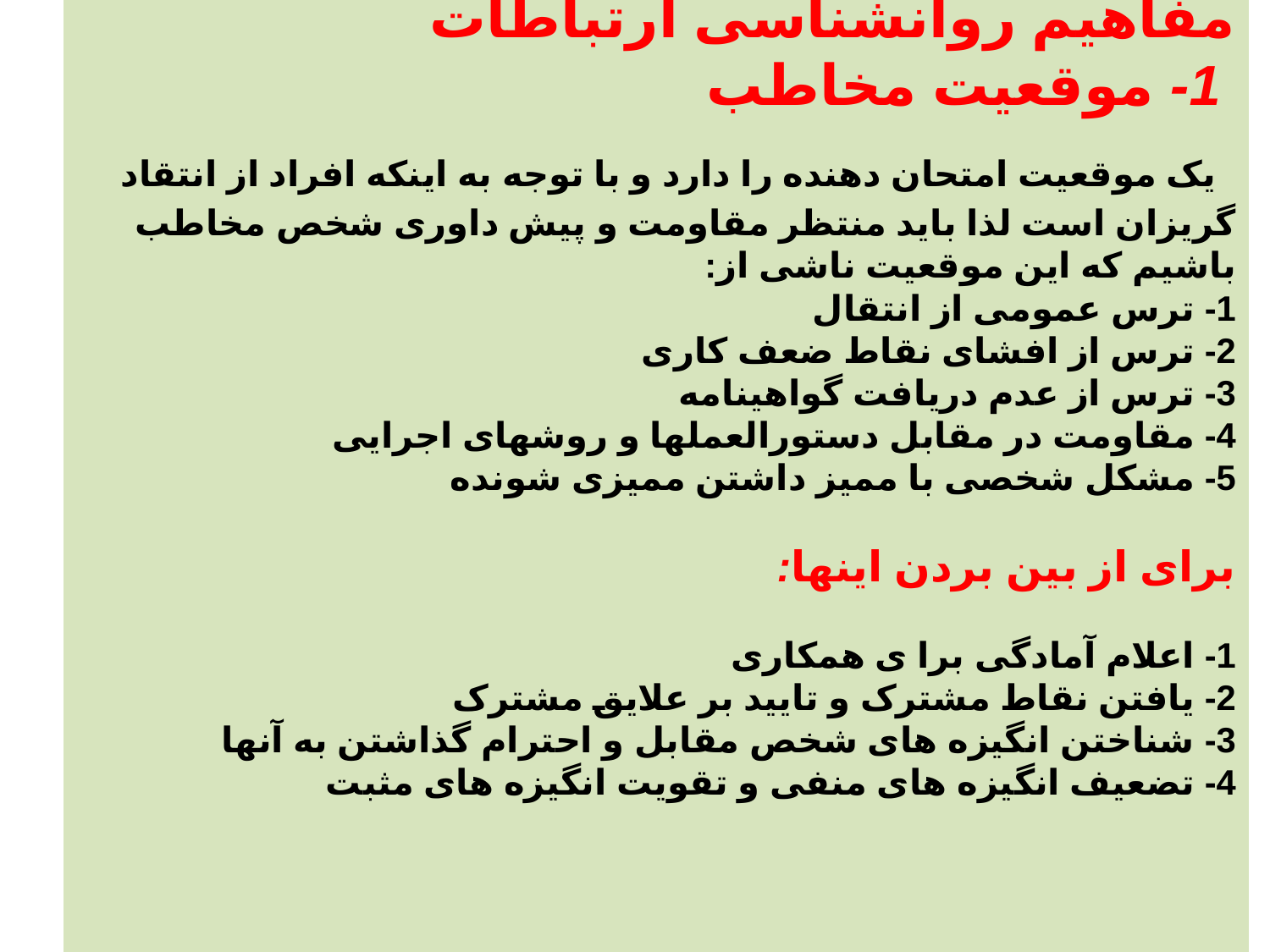

# مفاهیم روانشناسی ارتباطات 1- موقعیت مخاطب یک موقعیت امتحان دهنده را دارد و با توجه به اینکه افراد از انتقاد گریزان است لذا باید منتظر مقاومت و پیش داوری شخص مخاطب باشیم که این موقعیت ناشی از: 1- ترس عمومی از انتقال 2- ترس از افشای نقاط ضعف کاری 3- ترس از عدم دریافت گواهینامه 4- مقاومت در مقابل دستورالعملها و روشهای اجرایی 5- مشکل شخصی با ممیز داشتن ممیزی شونده برای از بین بردن اینها: 1- اعلام آمادگی برا ی همکاری 2- یافتن نقاط مشترک و تایید بر علایق مشترک 3- شناختن انگیزه های شخص مقابل و احترام گذاشتن به آنها 4- تضعیف انگیزه های منفی و تقویت انگیزه های مثبت